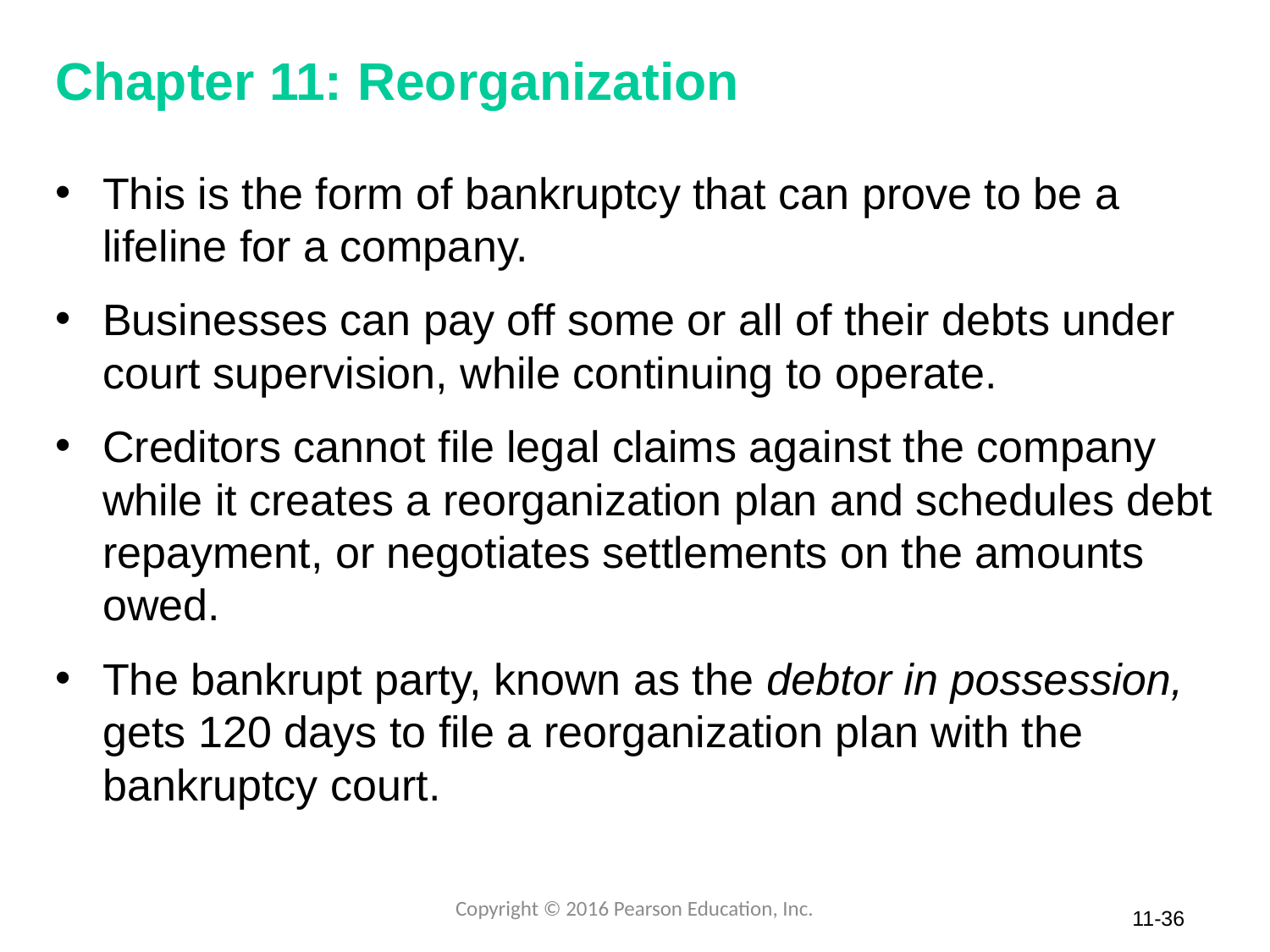

# Chapter 11: Reorganization
This is the form of bankruptcy that can prove to be a lifeline for a company.

Businesses can pay off some or all of their debts under court supervision, while continuing to operate.

Creditors cannot file legal claims against the company while it creates a reorganization plan and schedules debt repayment, or negotiates settlements on the amounts owed.

The bankrupt party, known as the debtor in possession, gets 120 days to file a reorganization plan with the bankruptcy court.
Copyright © 2016 Pearson Education, Inc.